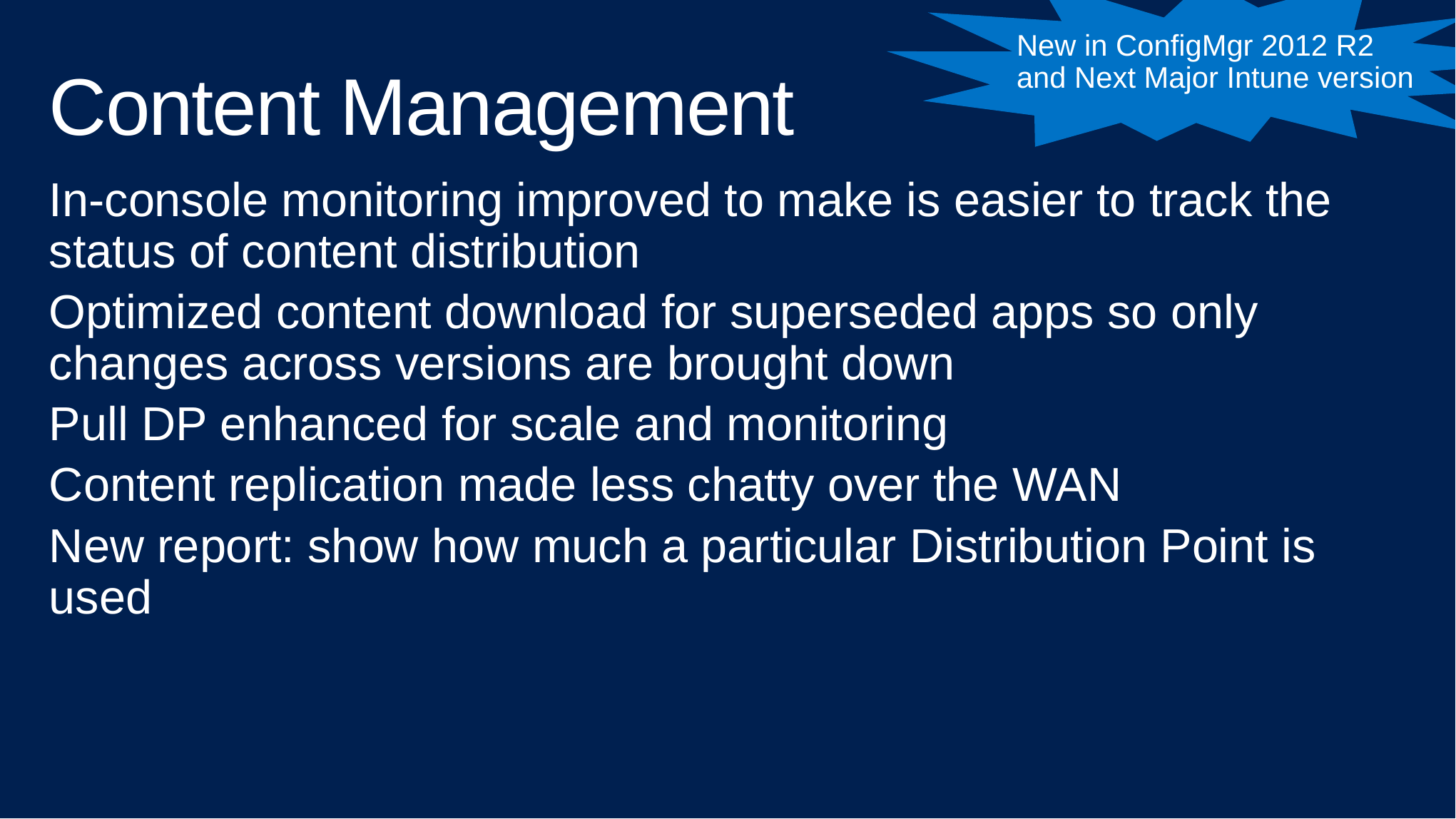

New in ConfigMgr 2012 R2 and Next Major Intune version
# Content Management
In-console monitoring improved to make is easier to track the status of content distribution
Optimized content download for superseded apps so only changes across versions are brought down
Pull DP enhanced for scale and monitoring
Content replication made less chatty over the WAN
New report: show how much a particular Distribution Point is used